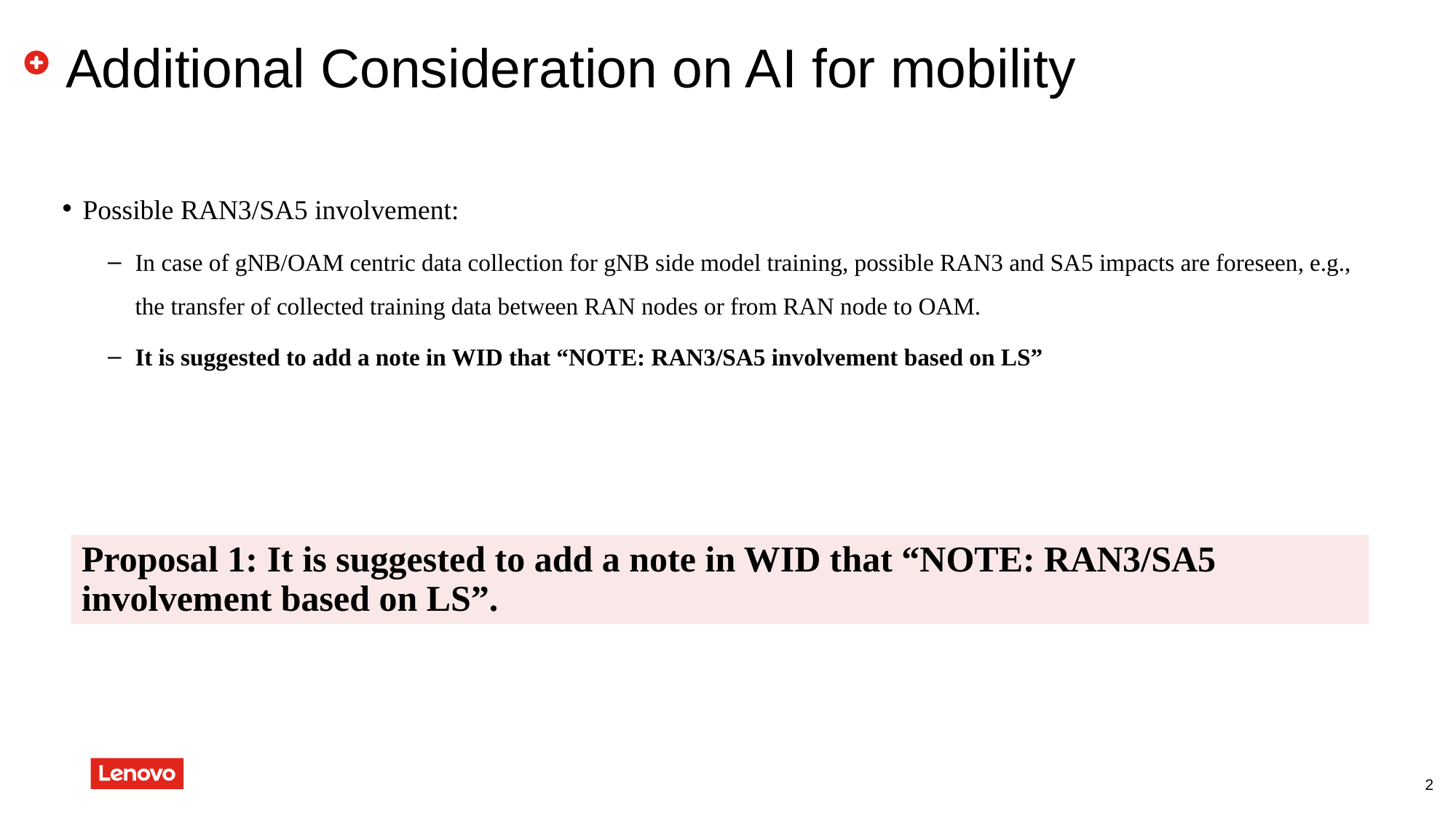

# Additional Consideration on AI for mobility
Possible RAN3/SA5 involvement:
In case of gNB/OAM centric data collection for gNB side model training, possible RAN3 and SA5 impacts are foreseen, e.g., the transfer of collected training data between RAN nodes or from RAN node to OAM.
It is suggested to add a note in WID that “NOTE: RAN3/SA5 involvement based on LS”

Proposal 1: It is suggested to add a note in WID that “NOTE: RAN3/SA5 involvement based on LS”.